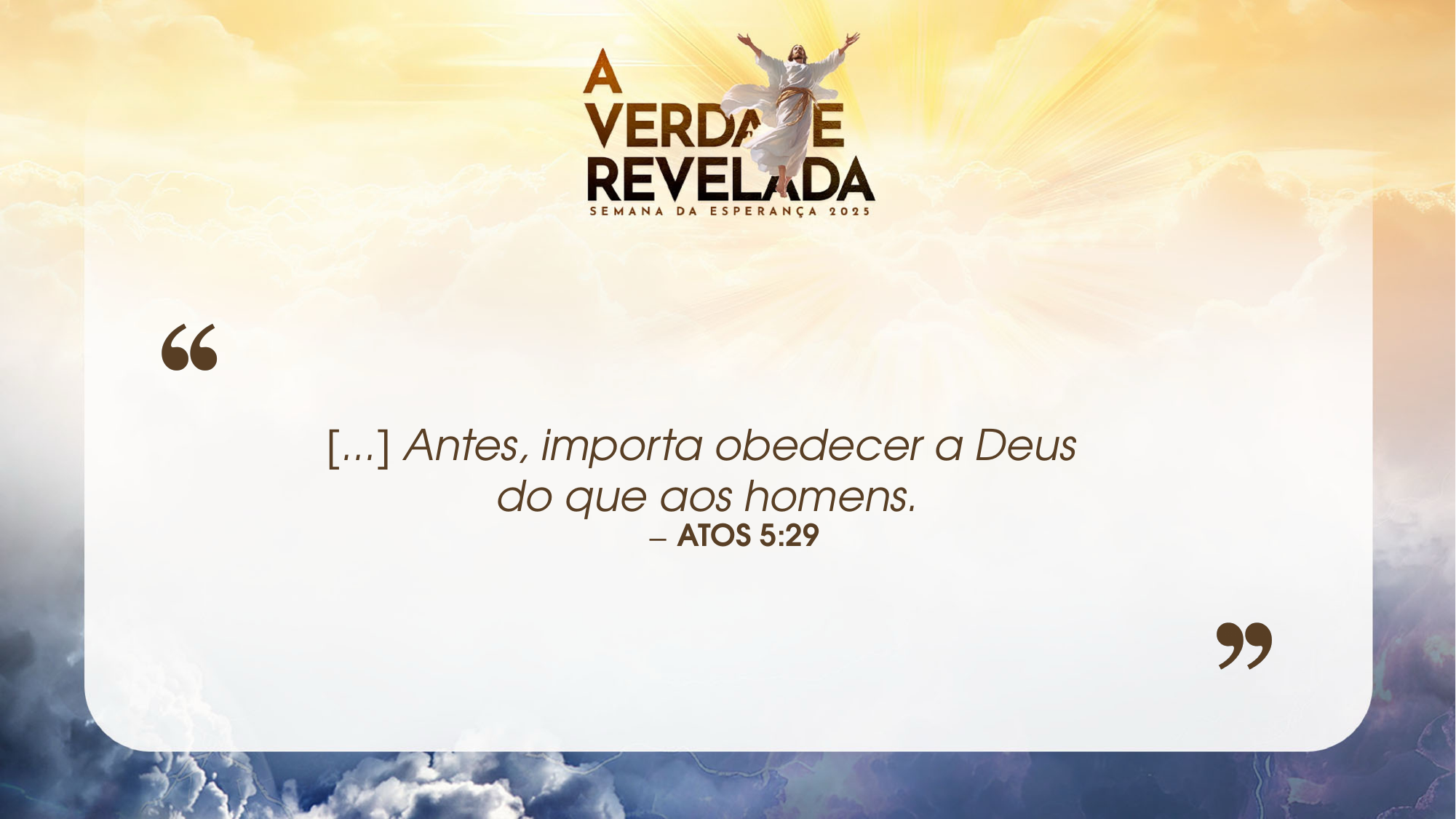

[...] Antes, importa obedecer a Deus
do que aos homens.
ATOS 5:29